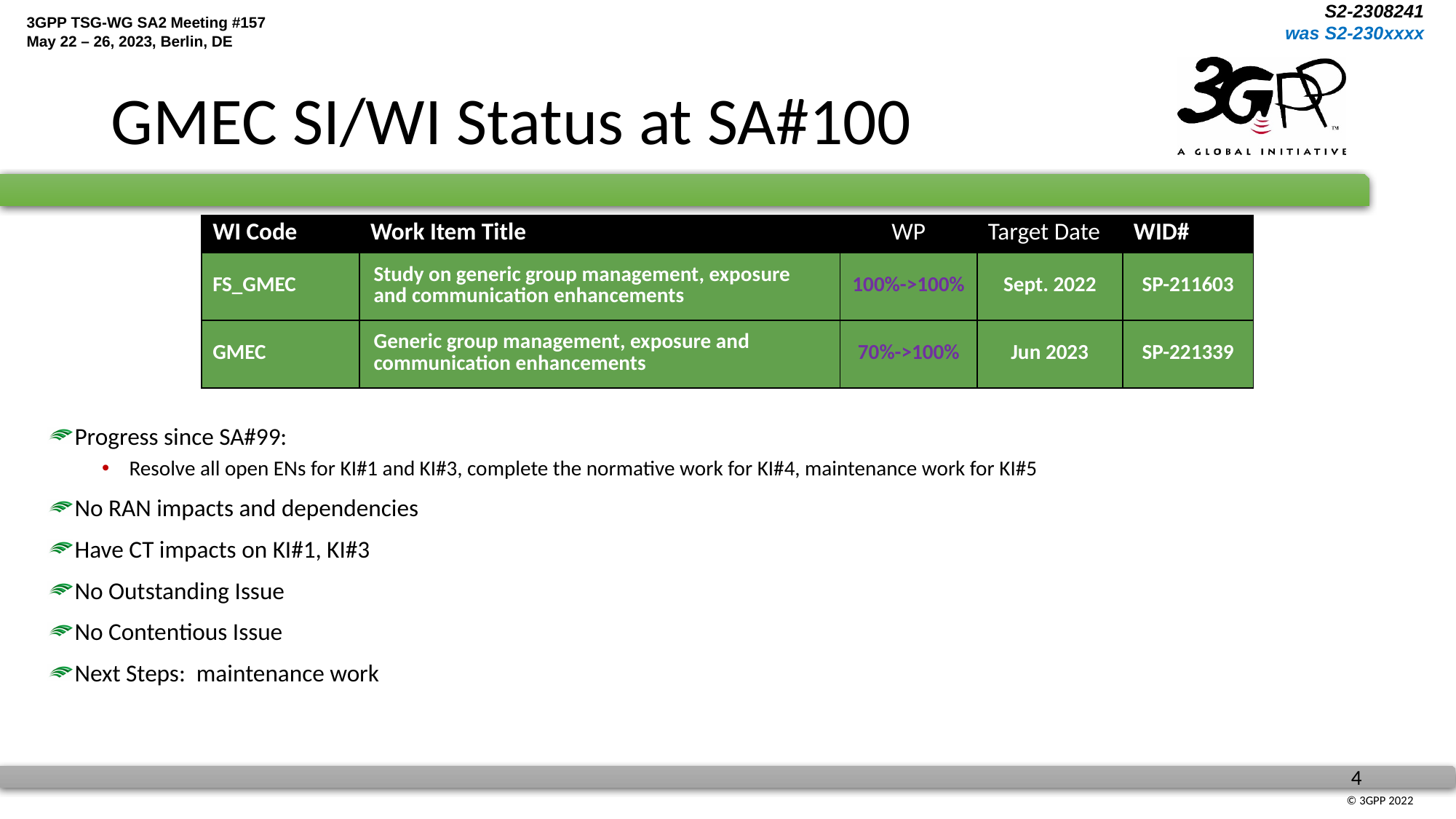

# GMEC SI/WI Status at SA#100
| WI Code | Work Item Title | WP | Target Date | WID# |
| --- | --- | --- | --- | --- |
| FS\_GMEC | Study on generic group management, exposure and communication enhancements | 100%->100% | Sept. 2022 | SP-211603 |
| GMEC | Generic group management, exposure and communication enhancements | 70%->100% | Jun 2023 | SP-221339 |
Progress since SA#99:
Resolve all open ENs for KI#1 and KI#3, complete the normative work for KI#4, maintenance work for KI#5
No RAN impacts and dependencies
Have CT impacts on KI#1, KI#3
No Outstanding Issue
No Contentious Issue
Next Steps:  maintenance work